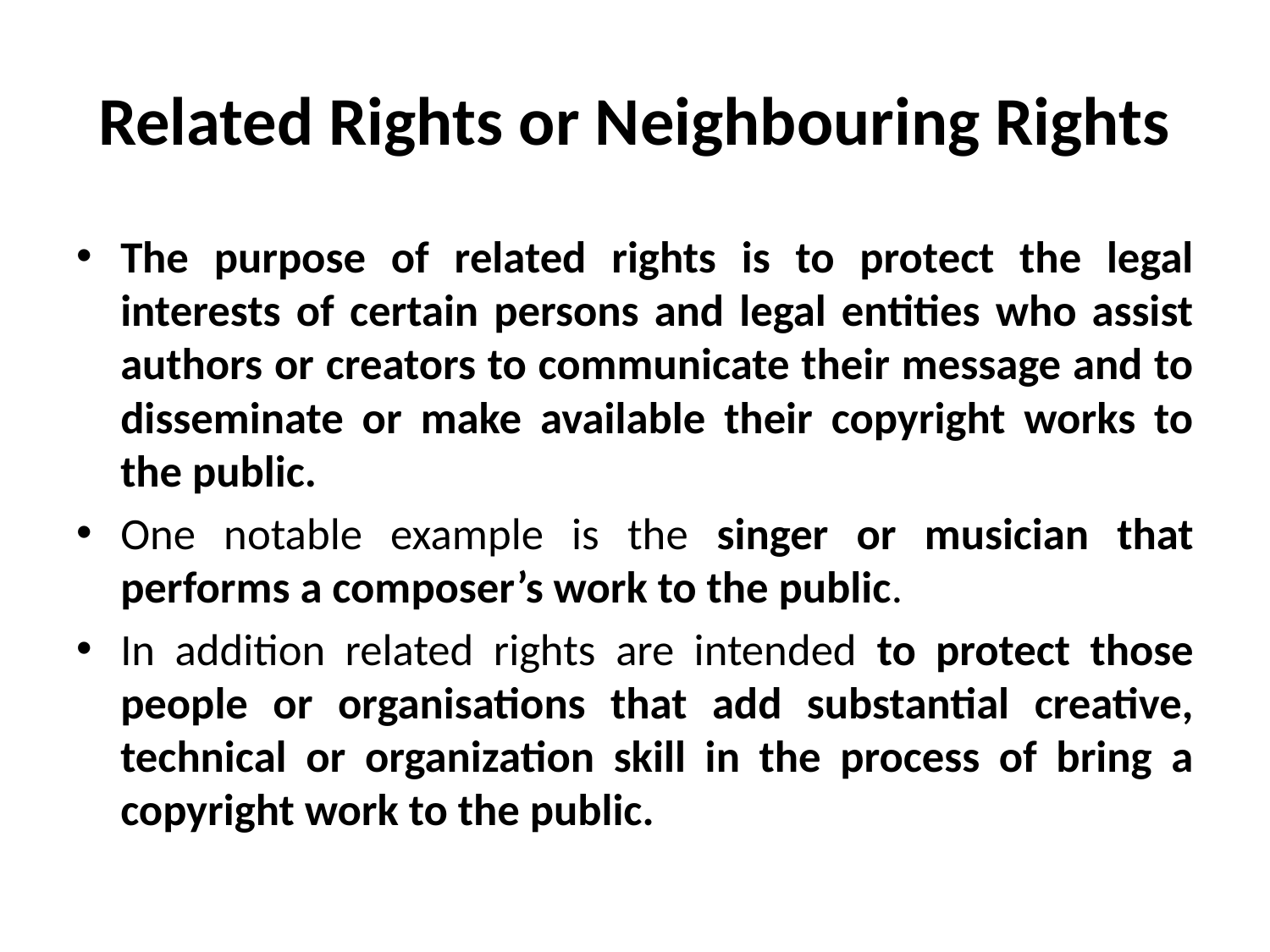

# Related Rights or Neighbouring Rights
The purpose of related rights is to protect the legal interests of certain persons and legal entities who assist authors or creators to communicate their message and to disseminate or make available their copyright works to the public.
One notable example is the singer or musician that performs a composer’s work to the public.
In addition related rights are intended to protect those people or organisations that add substantial creative, technical or organization skill in the process of bring a copyright work to the public.